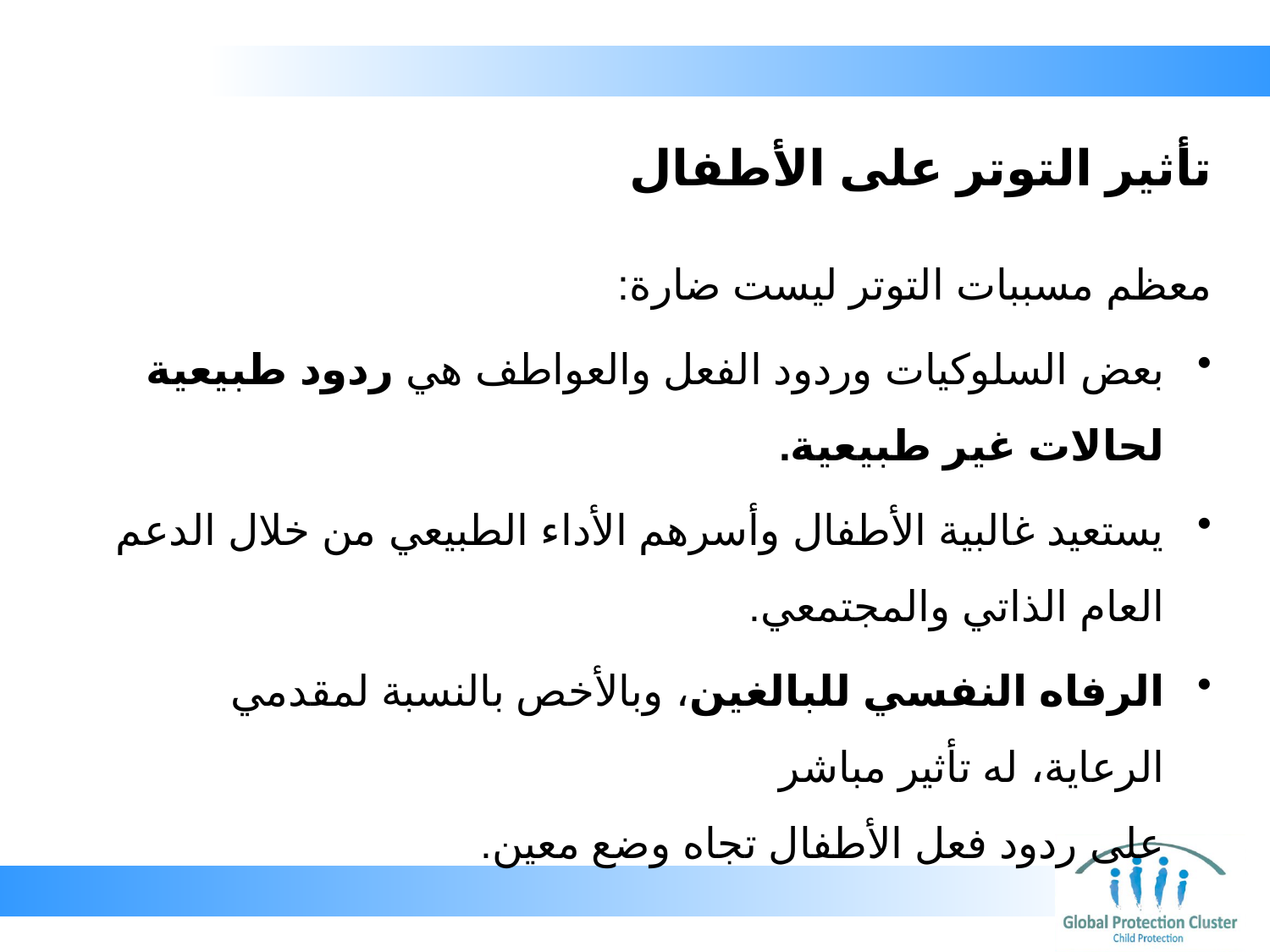

# تأثير التوتر على الأطفال
معظم مسببات التوتر ليست ضارة:
بعض السلوكيات وردود الفعل والعواطف هي ردود طبيعية لحالات غير طبيعية.
يستعيد غالبية الأطفال وأسرهم الأداء الطبيعي من خلال الدعم العام الذاتي والمجتمعي.
الرفاه النفسي للبالغين، وبالأخص بالنسبة لمقدمي الرعاية، له تأثير مباشر
على ردود فعل الأطفال تجاه وضع معين.